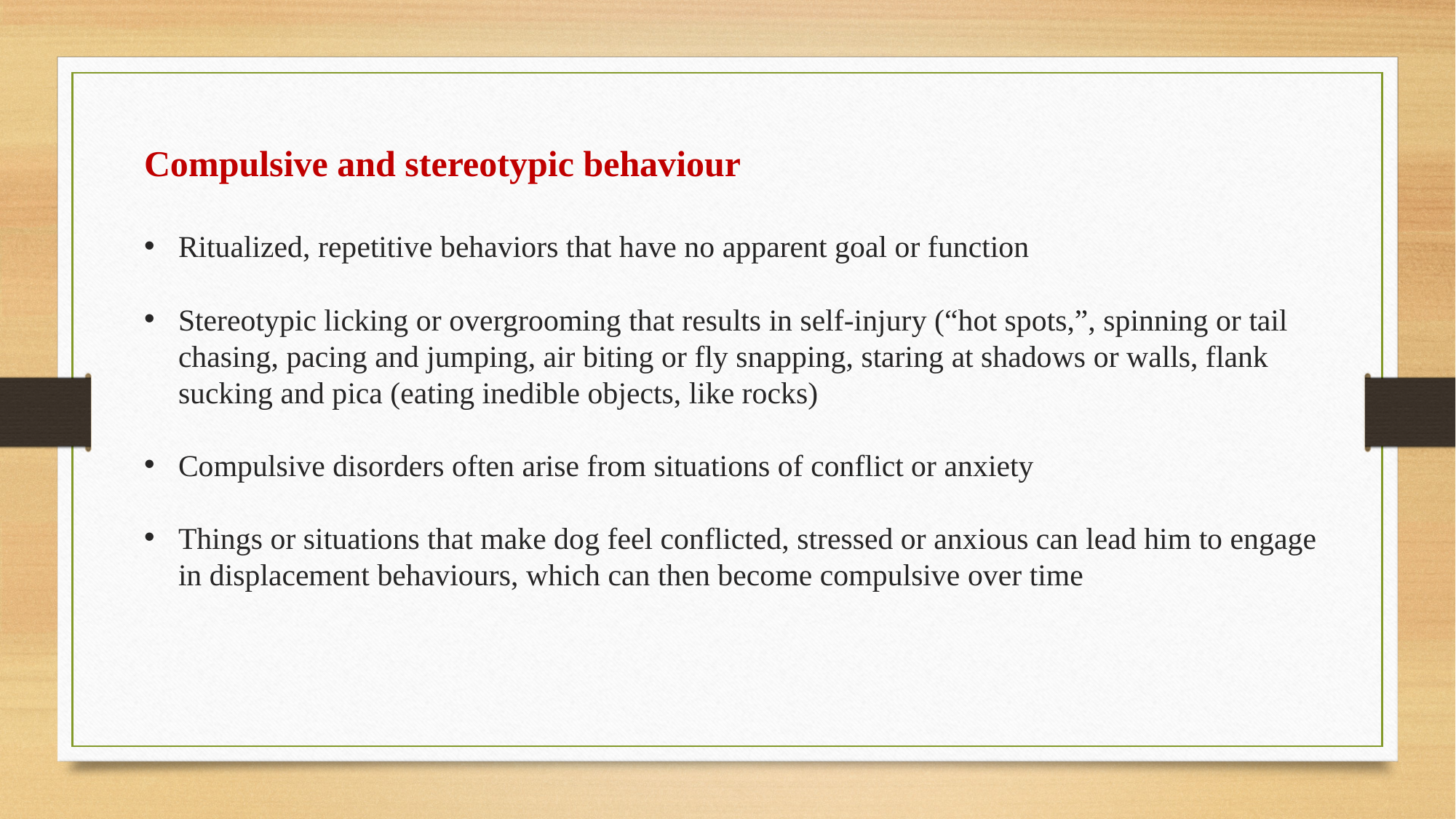

Compulsive and stereotypic behaviour

Ritualized, repetitive behaviors that have no apparent goal or function

Stereotypic licking or overgrooming that results in self-injury (“hot spots,”, spinning or tail chasing, pacing and jumping, air biting or fly snapping, staring at shadows or walls, flank sucking and pica (eating inedible objects, like rocks)

Compulsive disorders often arise from situations of conflict or anxiety

Things or situations that make dog feel conflicted, stressed or anxious can lead him to engage in displacement behaviours, which can then become compulsive over time